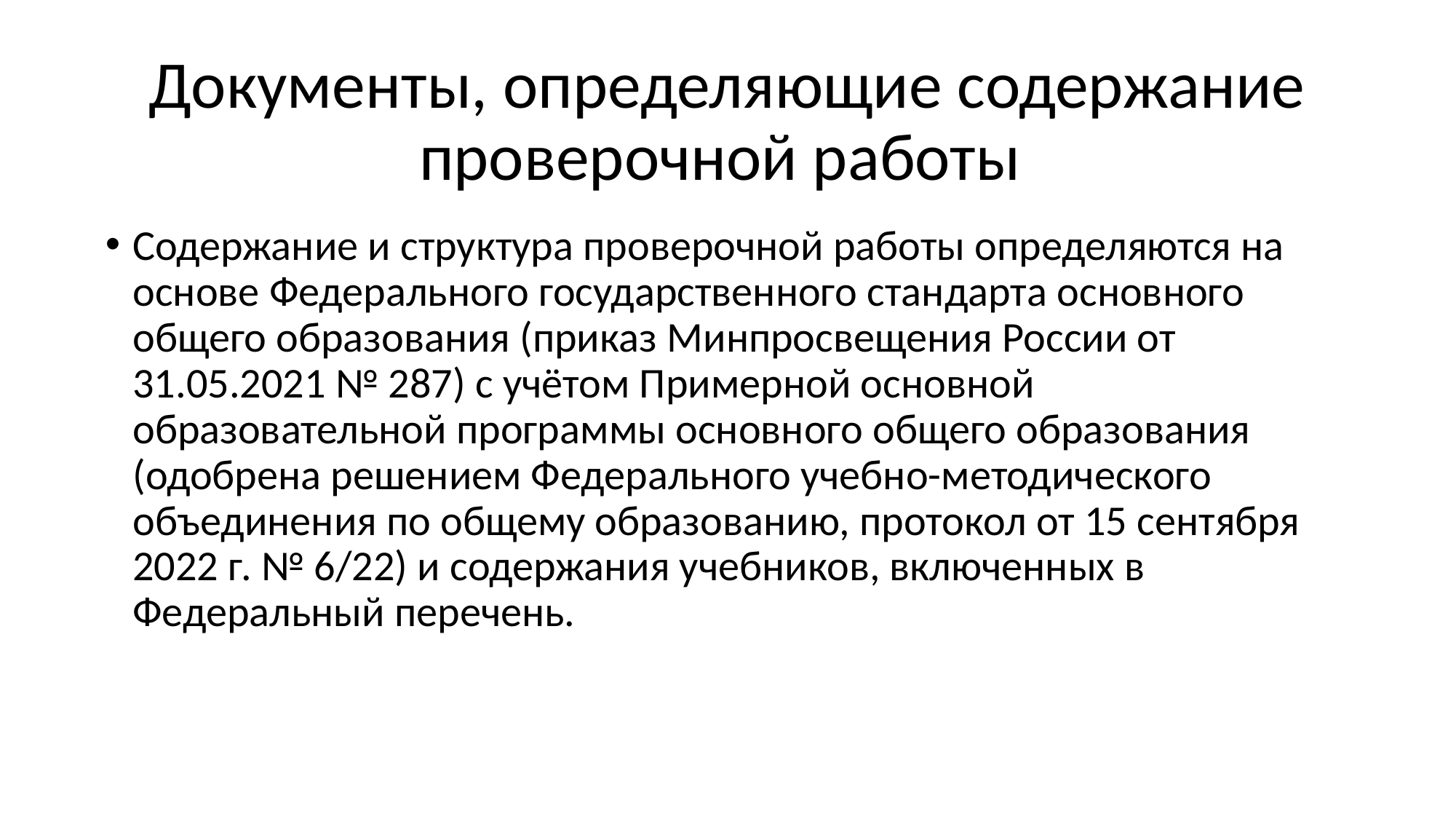

# Документы, определяющие содержание проверочной работы
Содержание и структура проверочной работы определяются на основе Федерального государственного стандарта основного общего образования (приказ Минпросвещения России от 31.05.2021 № 287) с учётом Примерной основной образовательной программы основного общего образования (одобрена решением Федерального учебно-методического объединения по общему образованию, протокол от 15 сентября 2022 г. № 6/22) и содержания учебников, включенных в Федеральный перечень.